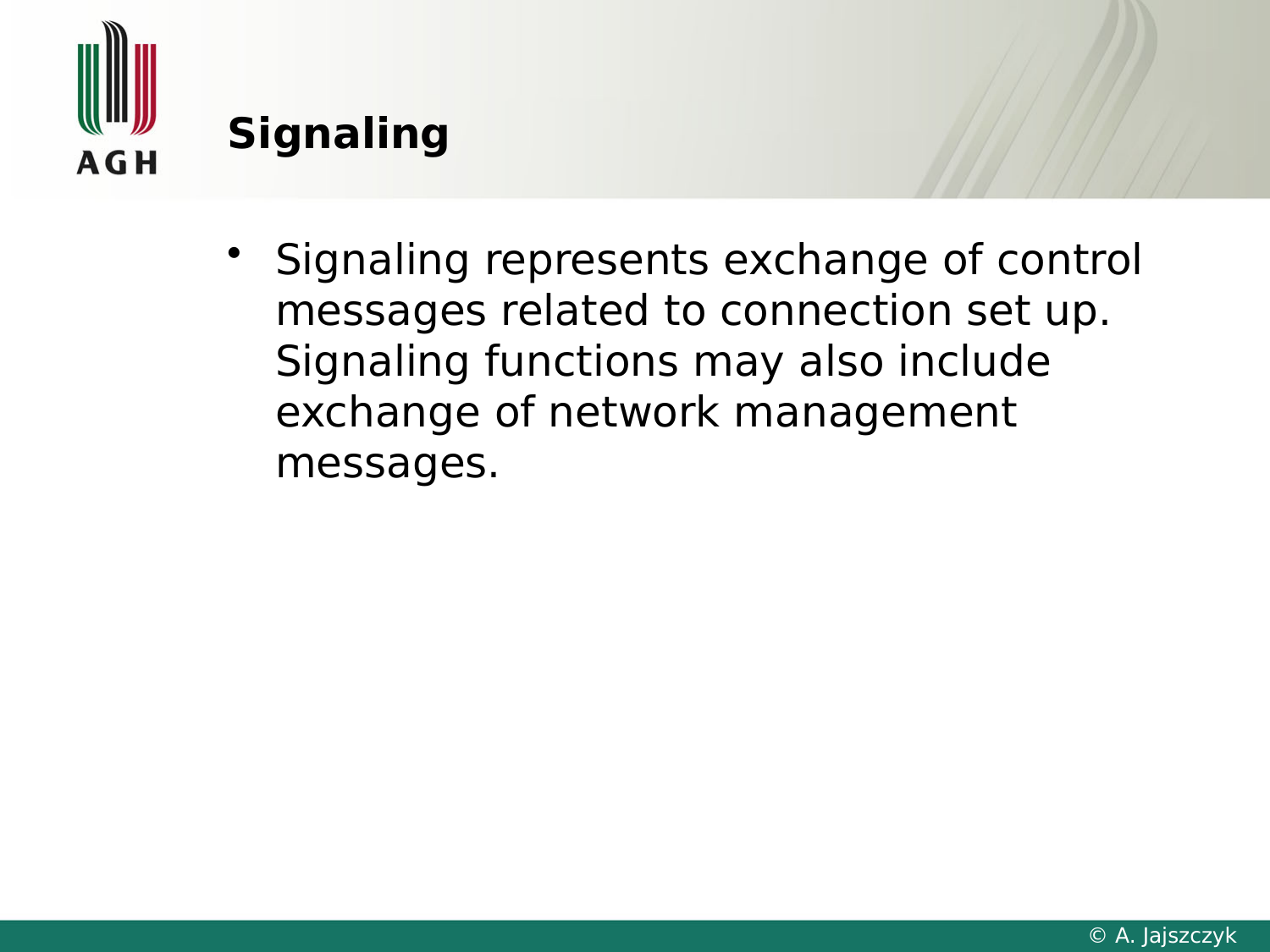

# Signaling
Signaling represents exchange of control messages related to connection set up. Signaling functions may also include exchange of network management messages.